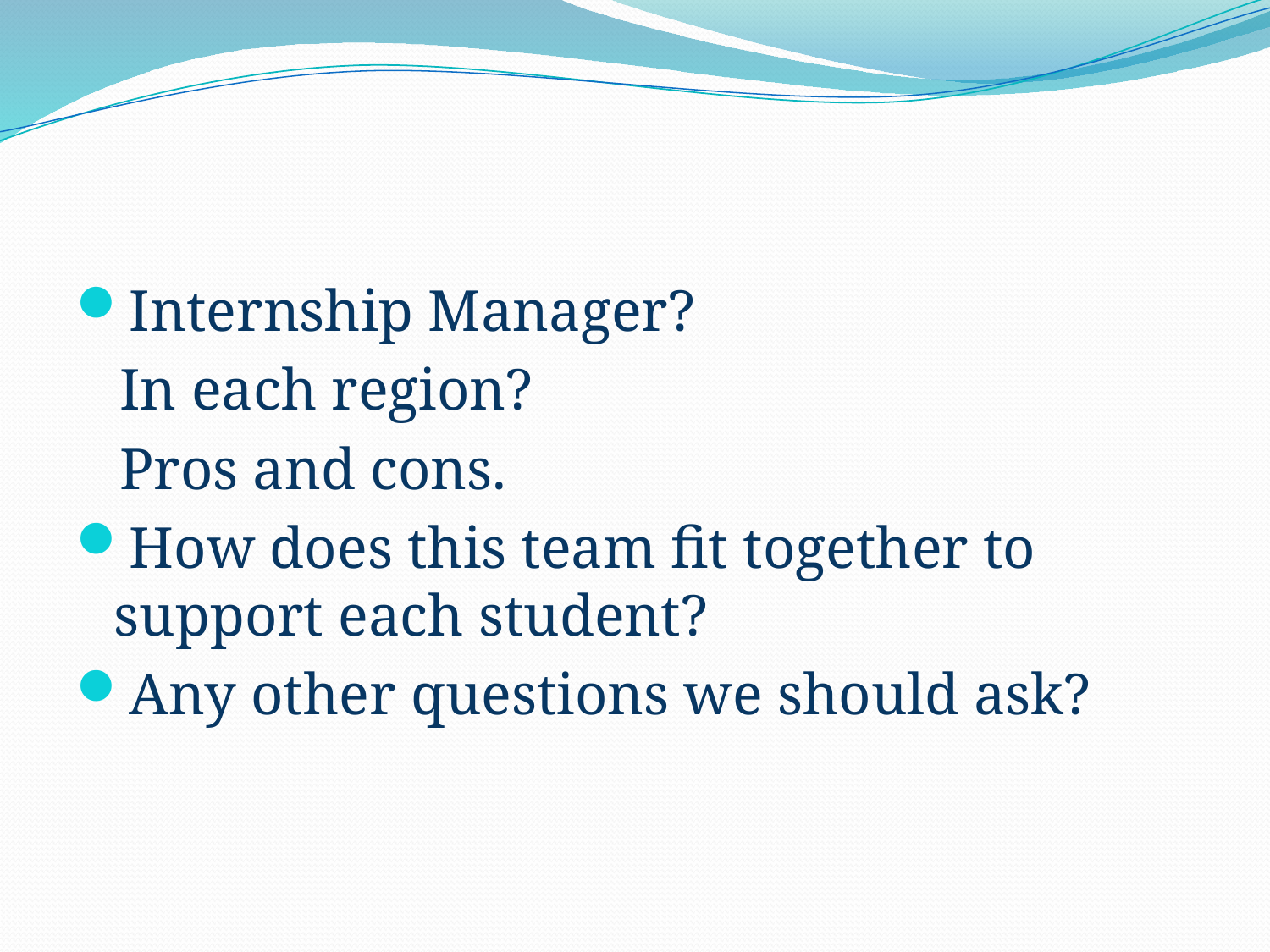

Internship Manager?
   In each region?
   Pros and cons.
How does this team fit together to support each student?
Any other questions we should ask?